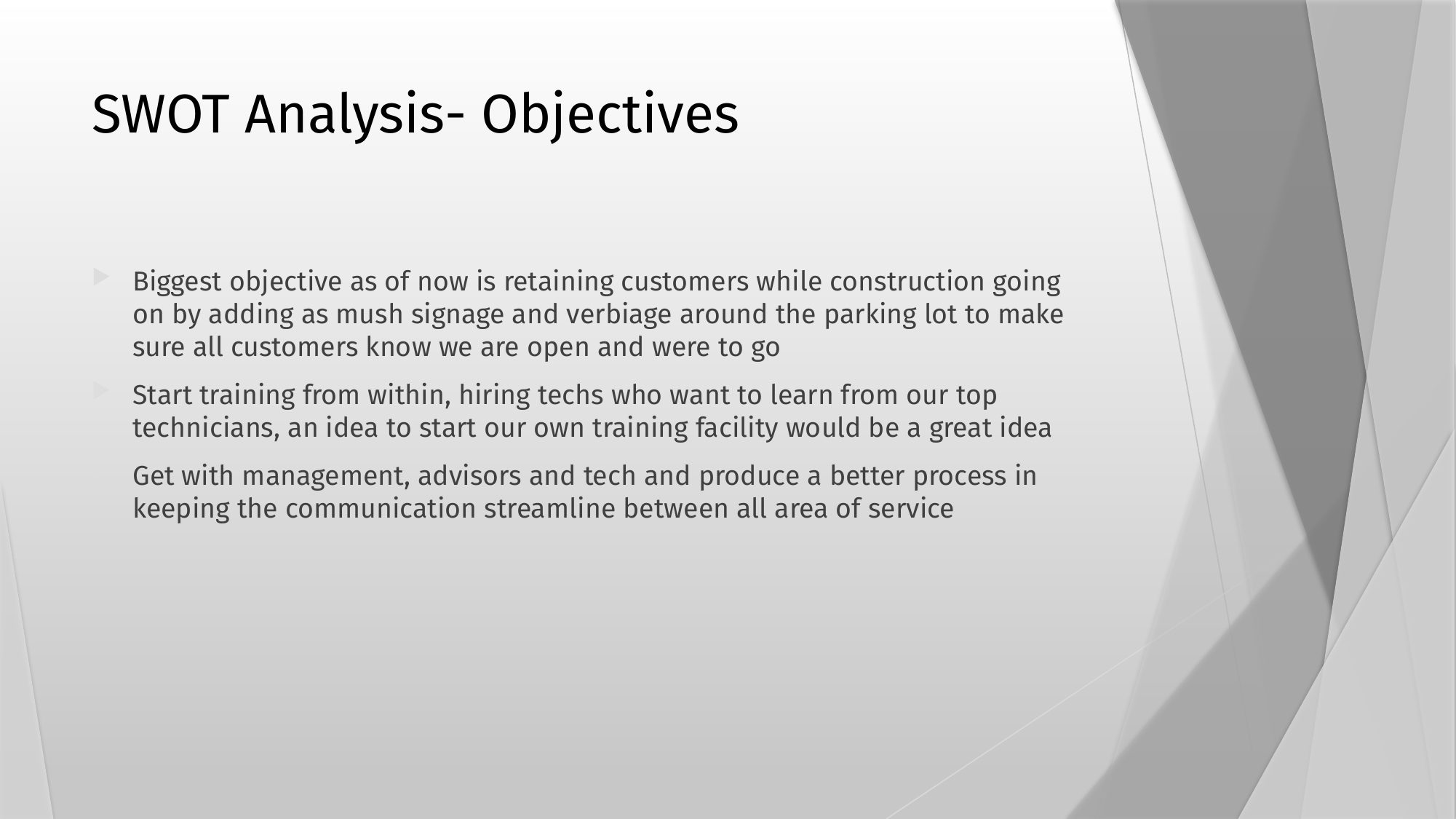

# SWOT Analysis- Objectives
Biggest objective as of now is retaining customers while construction going on by adding as mush signage and verbiage around the parking lot to make sure all customers know we are open and were to go
Start training from within, hiring techs who want to learn from our top technicians, an idea to start our own training facility would be a great idea
Get with management, advisors and tech and produce a better process in keeping the communication streamline between all area of service